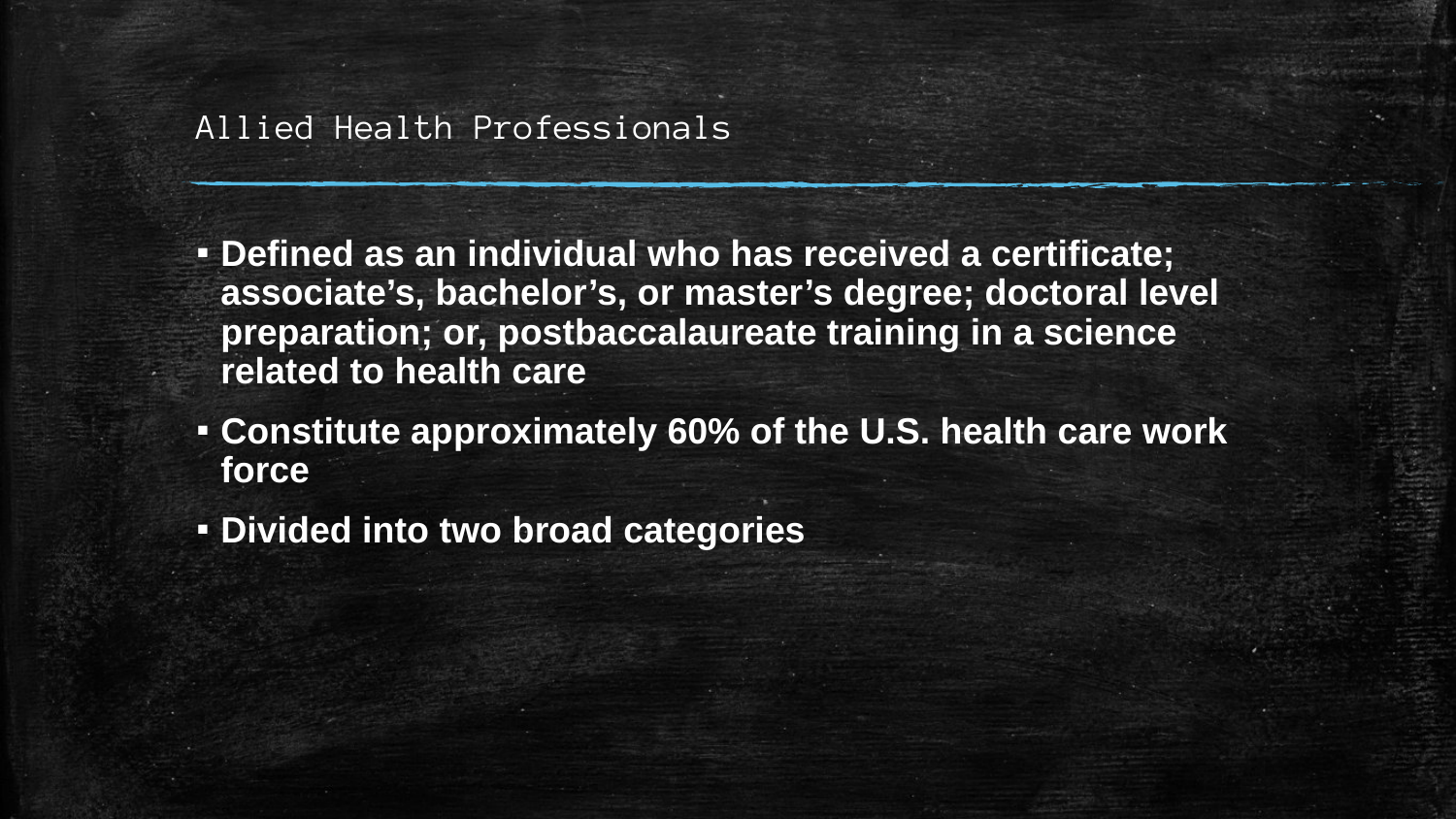

# Allied Health Professionals
Defined as an individual who has received a certificate; associate’s, bachelor’s, or master’s degree; doctoral level preparation; or, postbaccalaureate training in a science related to health care
Constitute approximately 60% of the U.S. health care work force
Divided into two broad categories